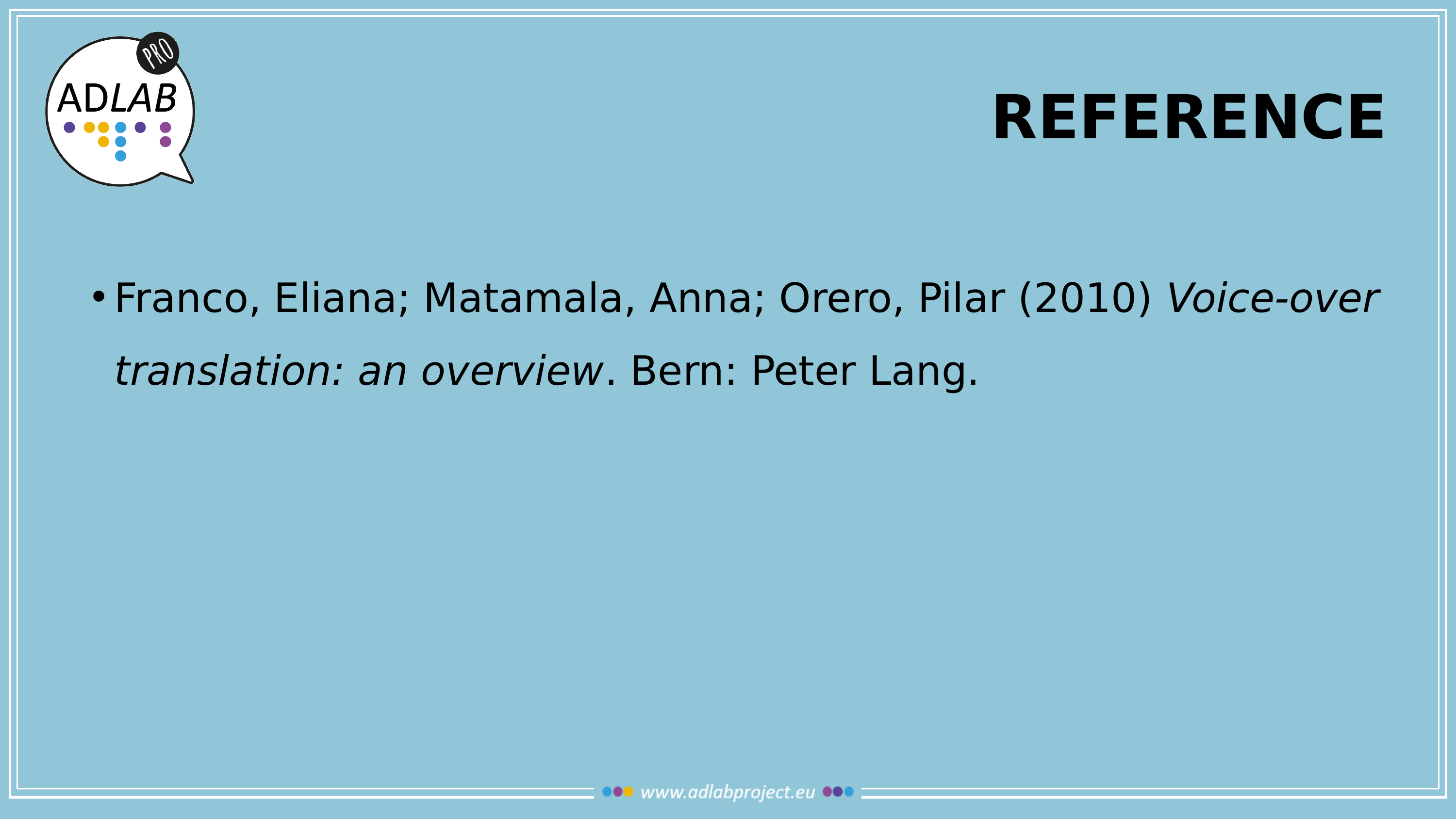

# REFERENCE
Franco, Eliana; Matamala, Anna; Orero, Pilar (2010) Voice-over translation: an overview. Bern: Peter Lang.